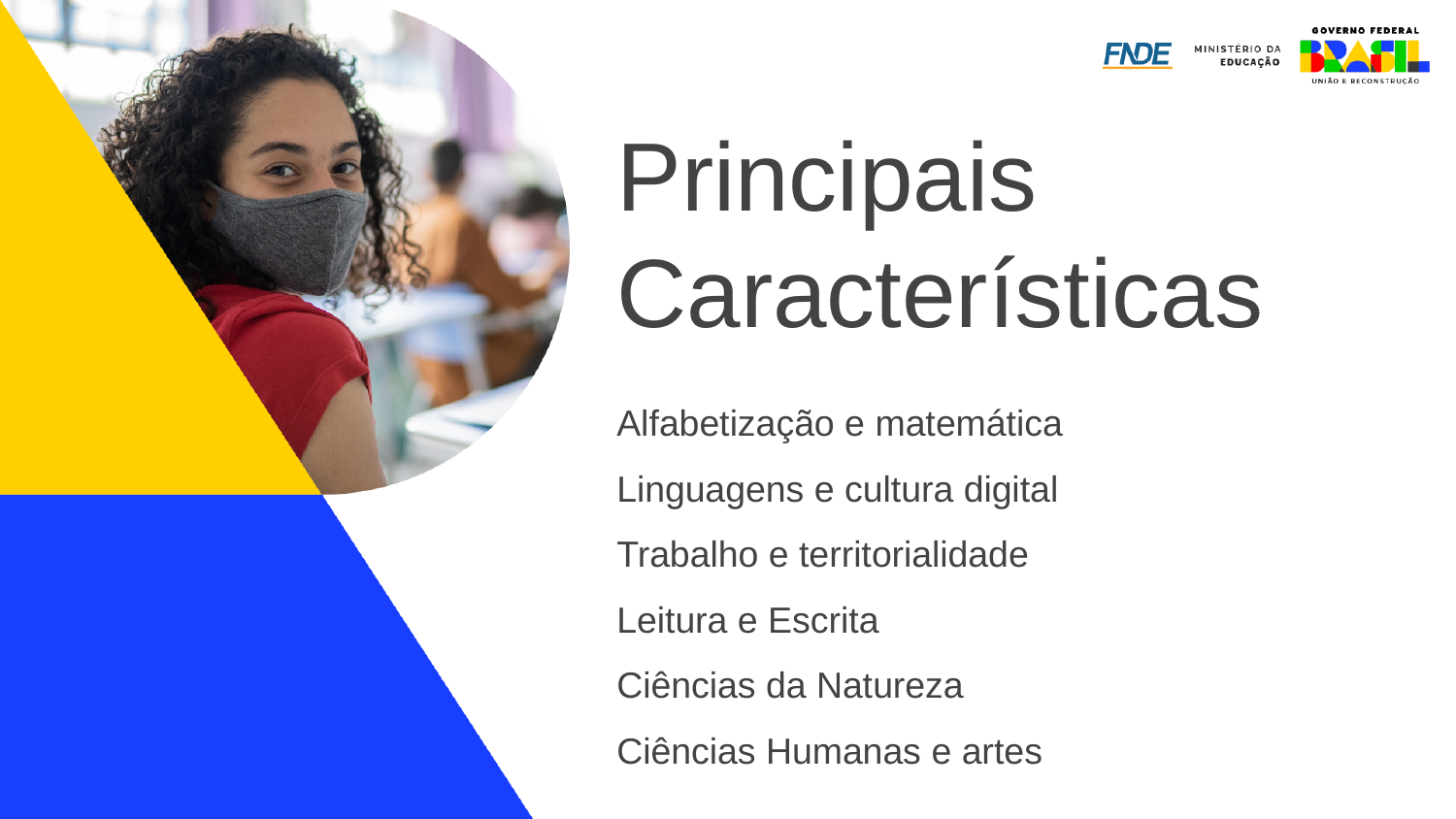

Principais Características
Alfabetização e matemática
Linguagens e cultura digital
Trabalho e territorialidade
Leitura e Escrita
Ciências da Natureza
Ciências Humanas e artes